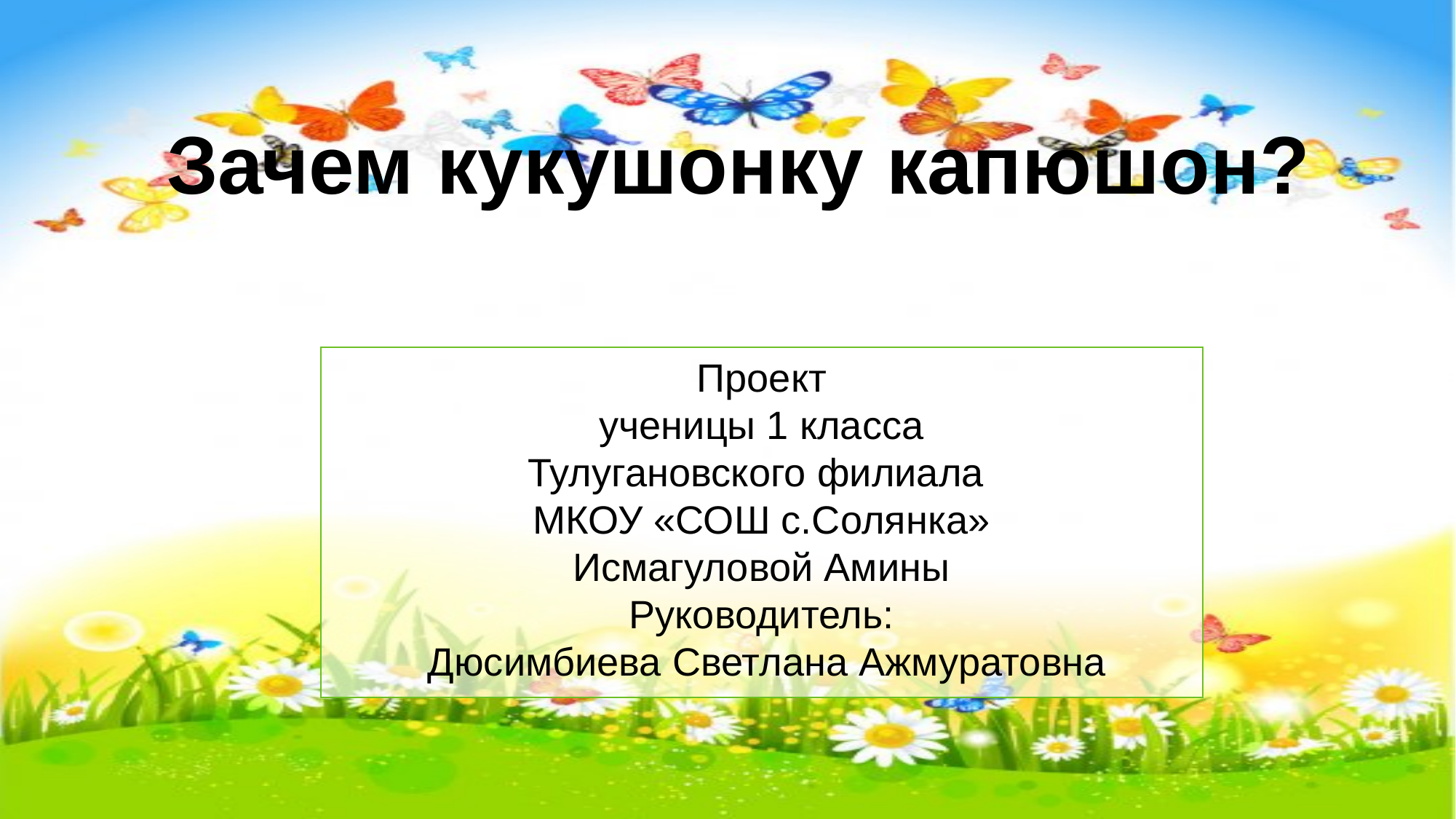

# Зачем кукушонку капюшон?
Проект
 ученицы 1 класса
Тулугановского филиала
МКОУ «СОШ с.Солянка»
Исмагуловой Амины
Руководитель:
 Дюсимбиева Светлана Ажмуратовна